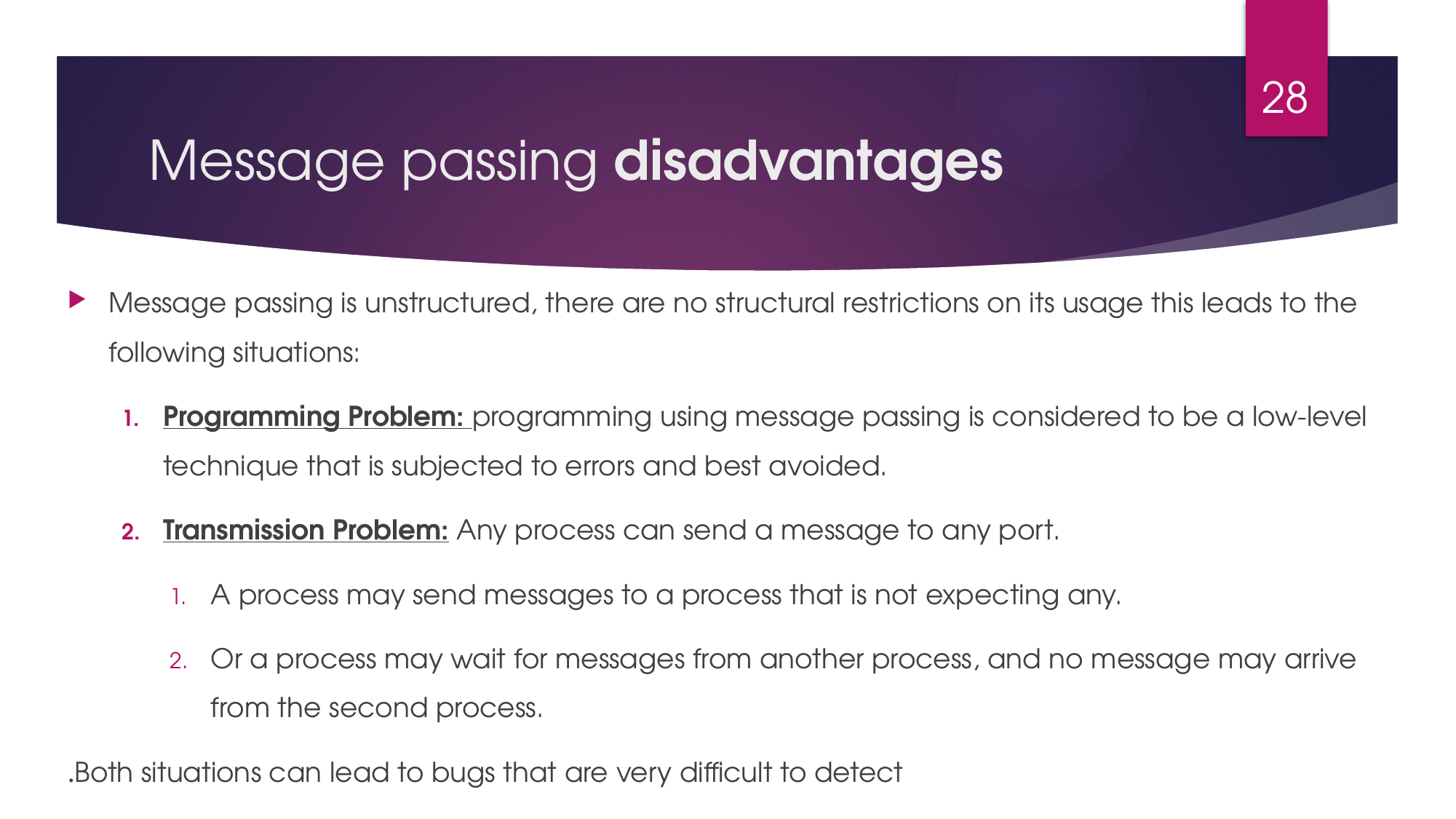

28
# Message passing disadvantages
Message passing is unstructured, there are no structural restrictions on its usage this leads to the following situations:
Programming Problem: programming using message passing is considered to be a low-level technique that is subjected to errors and best avoided.
Transmission Problem: Any process can send a message to any port.
A process may send messages to a process that is not expecting any.
Or a process may wait for messages from another process, and no message may arrive from the second process.
Both situations can lead to bugs that are very difficult to detect.